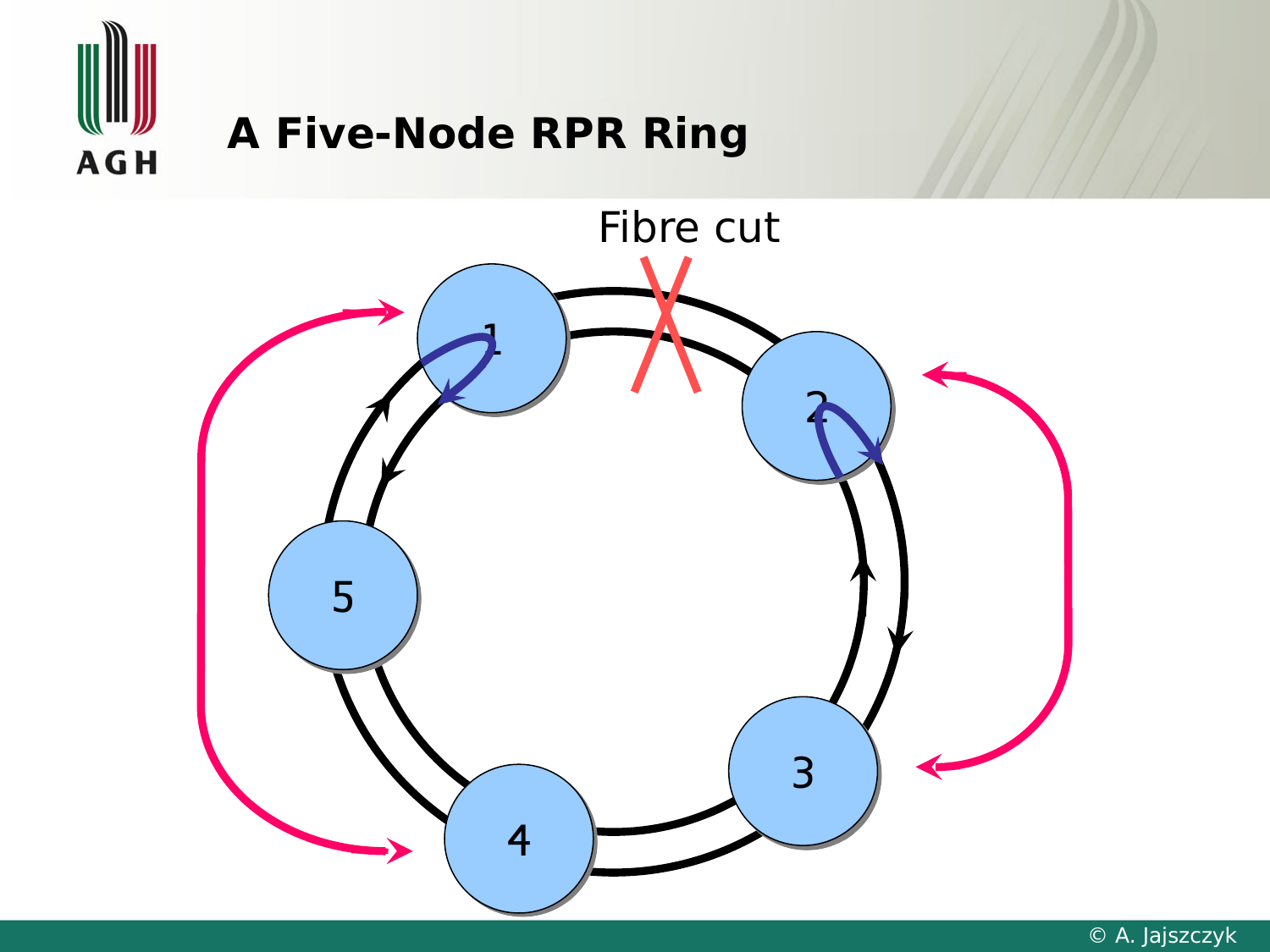

# A Five-Node RPR Ring
Fibre cut

1
2
5
3
4